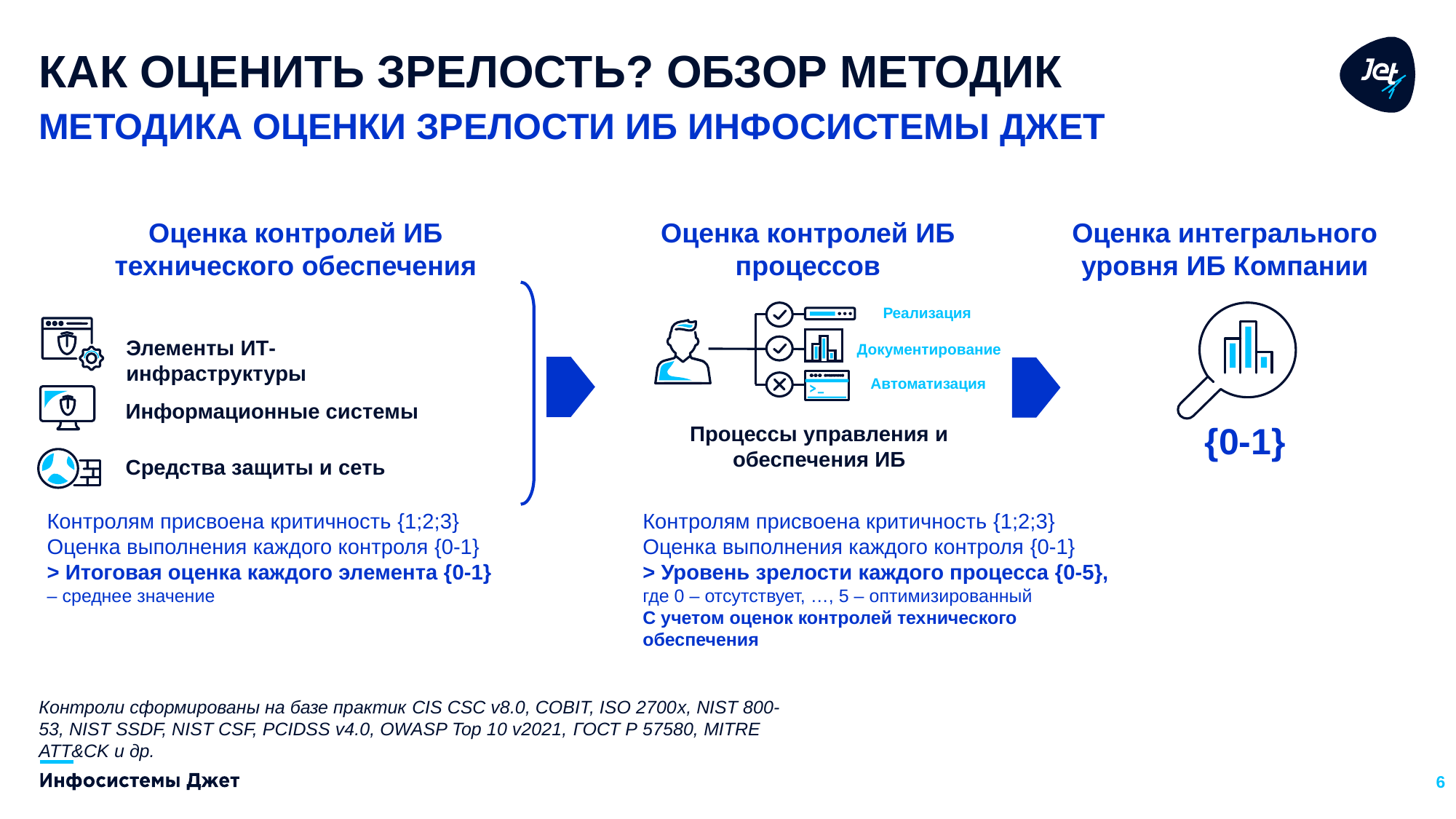

# Как оценить зрелость? Обзор методик
МЕТОДИКА ОЦЕНКИ ЗРЕЛОСТИ ИБ ИНФОСИСТЕМЫ ДЖЕТ
Оценка контролей ИБ технического обеспечения
Оценка контролей ИБ процессов
Оценка интегрального уровня ИБ Компании

Реализация
Документирование
Автоматизация

Элементы ИТ-инфраструктуры

Информационные системы
Процессы управления и обеспечения ИБ
{0-1}
Средства защиты и сеть

Контролям присвоена критичность {1;2;3}
Оценка выполнения каждого контроля {0-1}
˃ Итоговая оценка каждого элемента {0-1}
– среднее значение
Контролям присвоена критичность {1;2;3}
Оценка выполнения каждого контроля {0-1}
˃ Уровень зрелости каждого процесса {0-5},
где 0 – отсутствует, …, 5 – оптимизированный
С учетом оценок контролей технического обеспечения
Контроли сформированы на базе практик CIS CSC v8.0, COBIT, ISO 2700х, NIST 800-53, NIST SSDF, NIST CSF, PCIDSS v4.0, OWASP Top 10 v2021, ГОСТ Р 57580, MITRE ATT&CK и др.